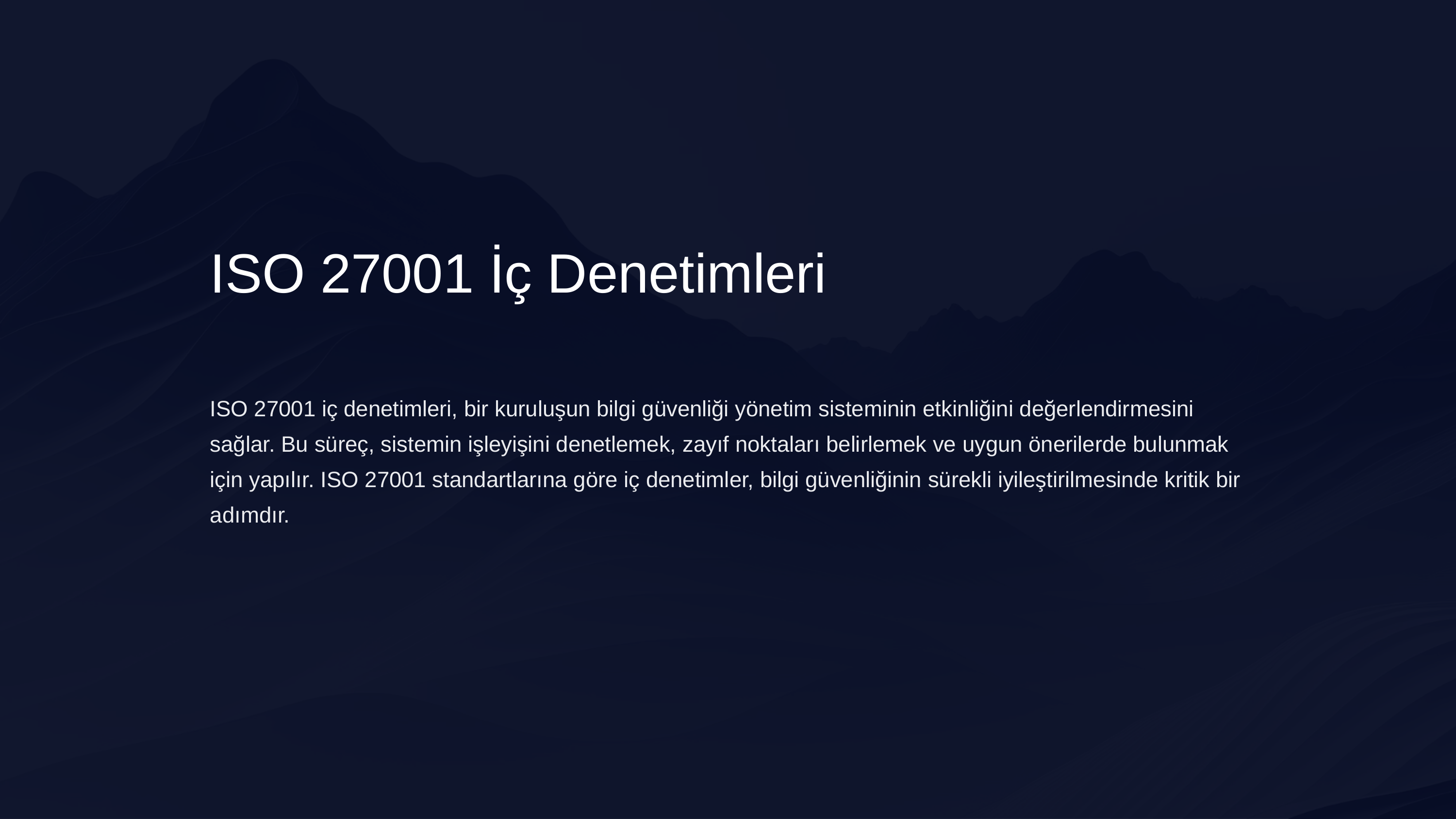

ISO 27001 İç Denetimleri
ISO 27001 iç denetimleri, bir kuruluşun bilgi güvenliği yönetim sisteminin etkinliğini değerlendirmesini sağlar. Bu süreç, sistemin işleyişini denetlemek, zayıf noktaları belirlemek ve uygun önerilerde bulunmak için yapılır. ISO 27001 standartlarına göre iç denetimler, bilgi güvenliğinin sürekli iyileştirilmesinde kritik bir adımdır.